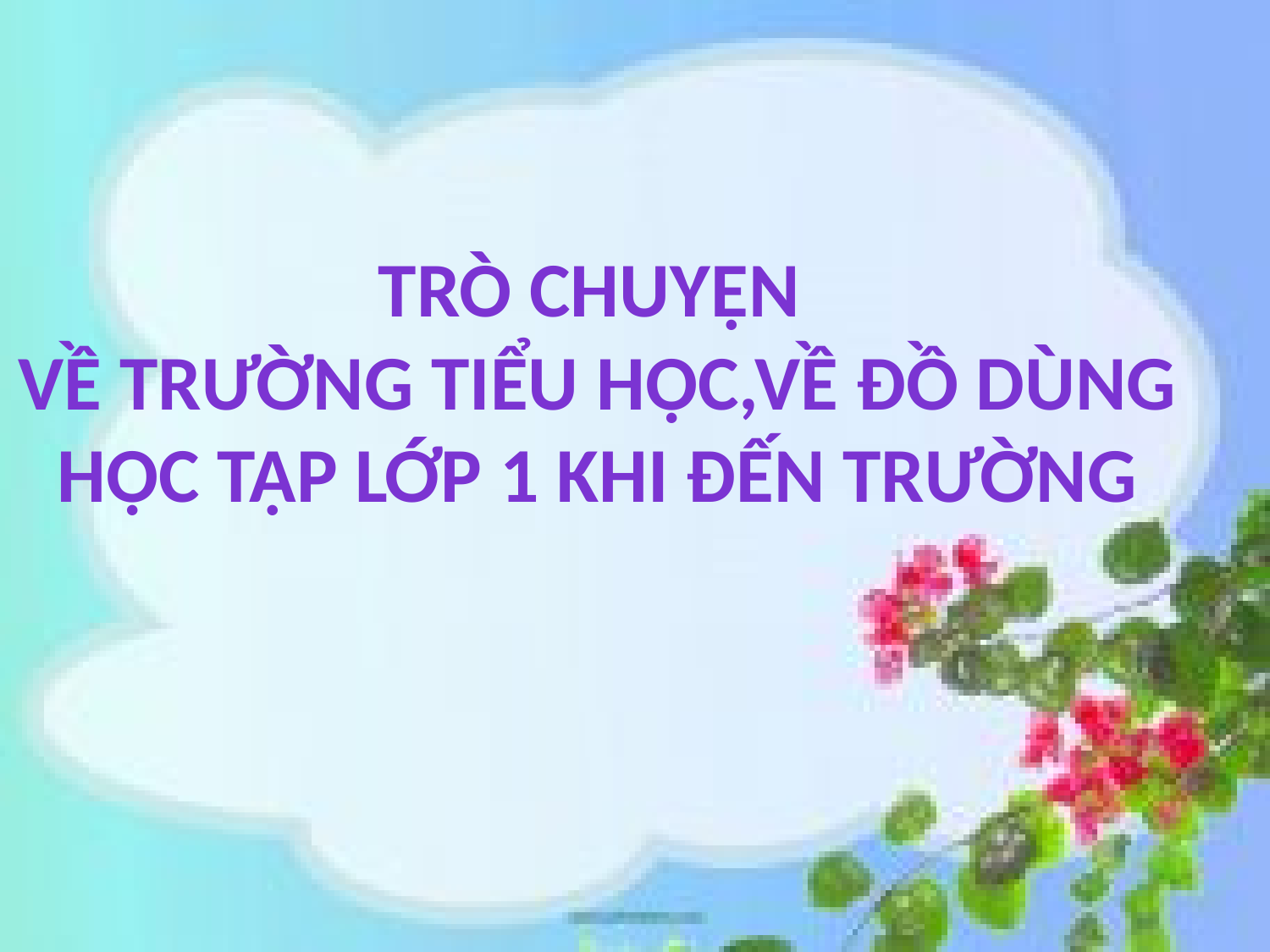

Trò chuyện
về trường tiểu học,về đồ dùng học tập lớp 1 khi đến trường